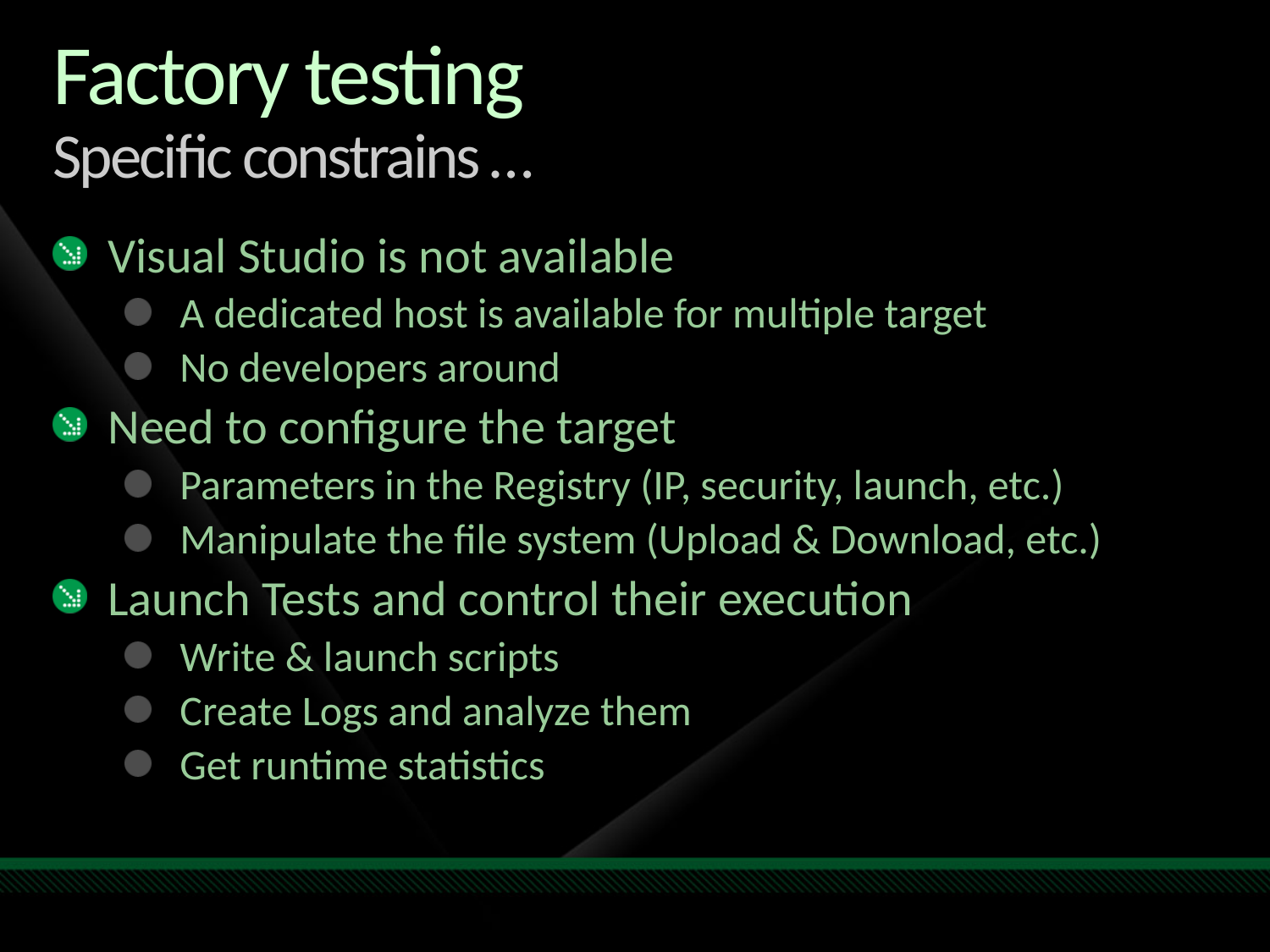

# Factory testing Specific constrains …
Visual Studio is not available
A dedicated host is available for multiple target
No developers around
Need to configure the target
Parameters in the Registry (IP, security, launch, etc.)
Manipulate the file system (Upload & Download, etc.)
Launch Tests and control their execution
Write & launch scripts
Create Logs and analyze them
Get runtime statistics